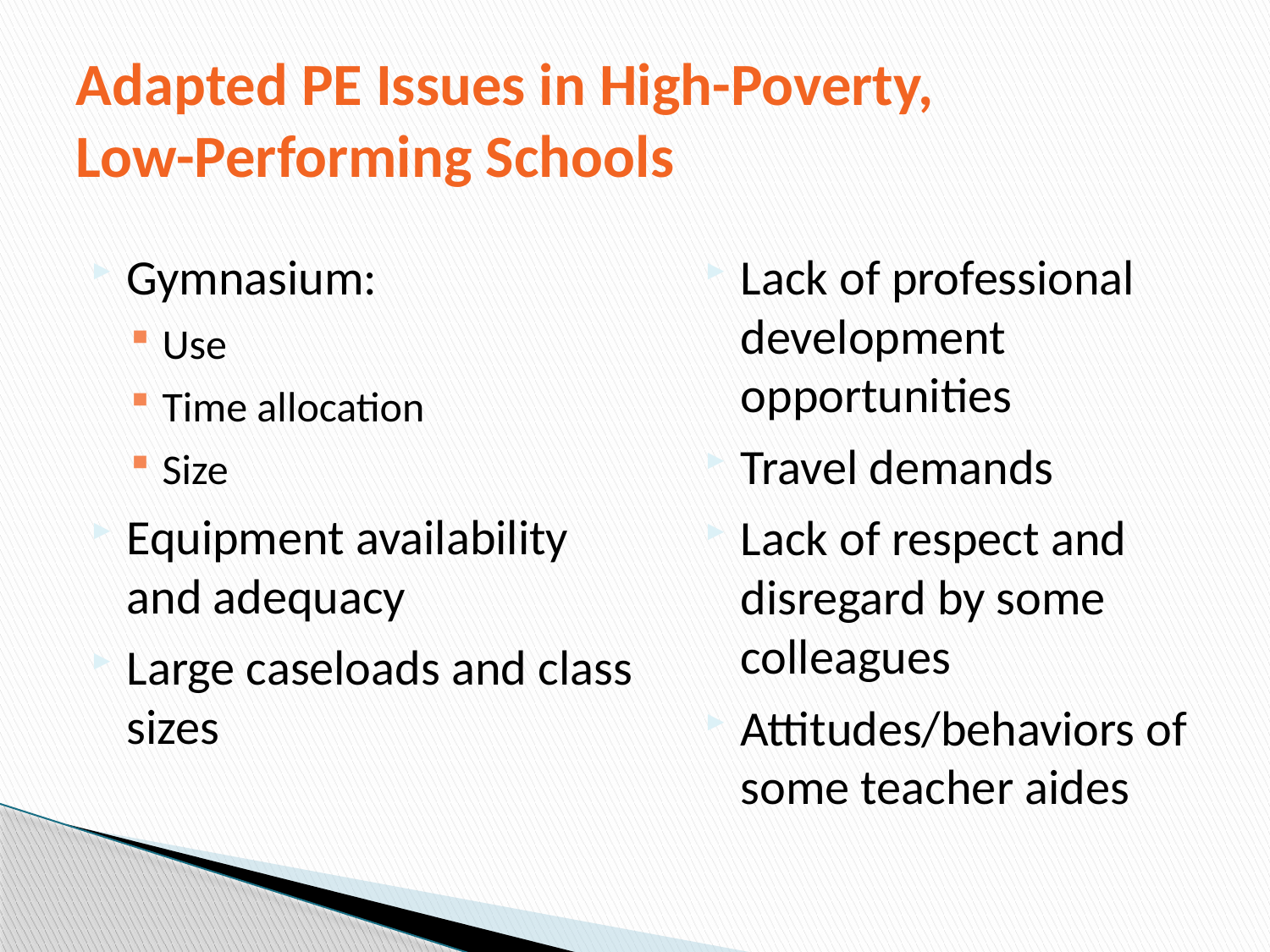

# Adapted PE Issues in High-Poverty, Low-Performing Schools
Gymnasium:
Use
Time allocation
Size
Equipment availability and adequacy
Large caseloads and class sizes
Lack of professional development opportunities
Travel demands
Lack of respect and disregard by some colleagues
Attitudes/behaviors of some teacher aides